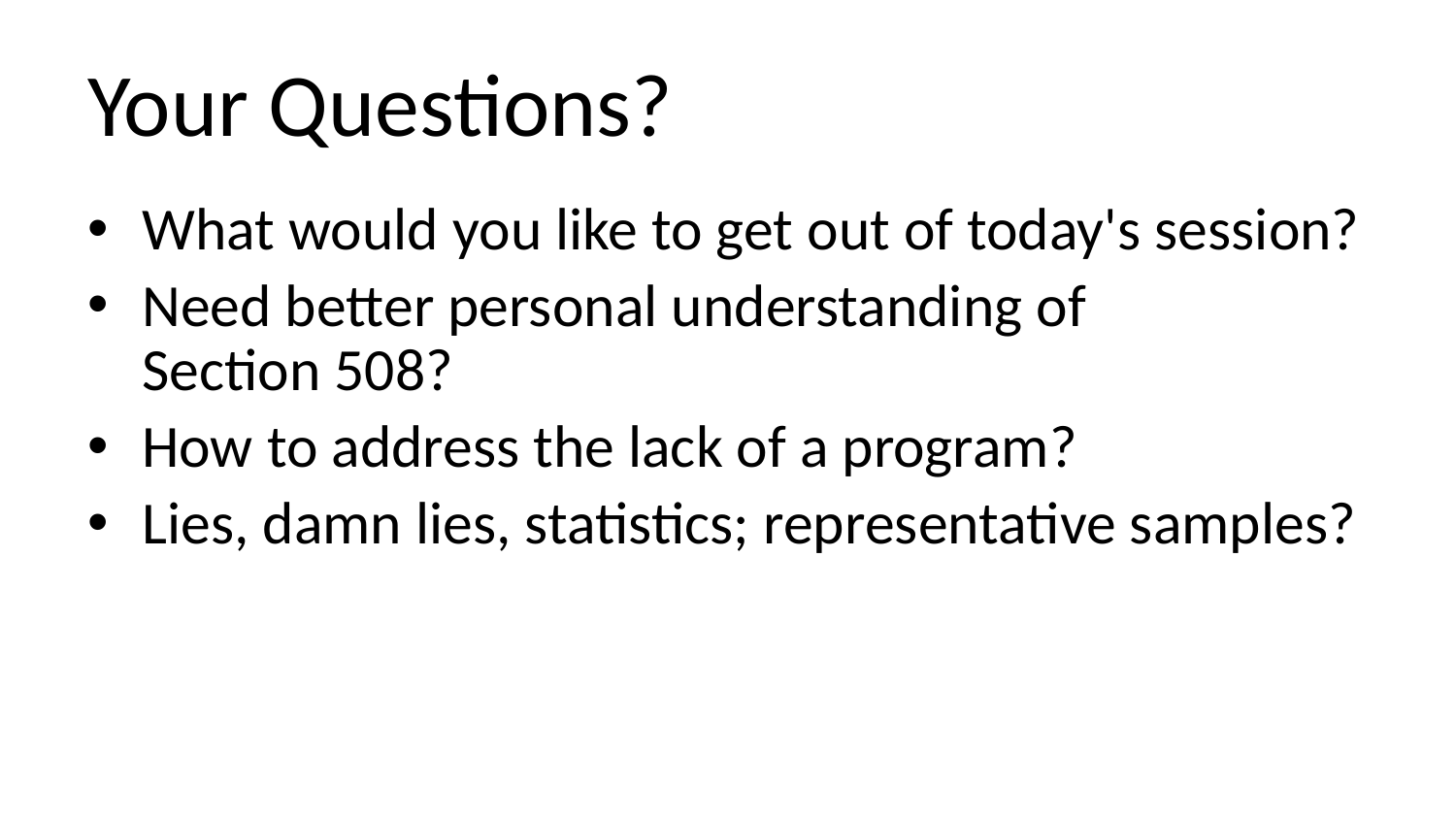

# Your Questions?
What would you like to get out of today's session?
Need better personal understanding of
Section 508?
How to address the lack of a program?
Lies, damn lies, statistics; representative samples?